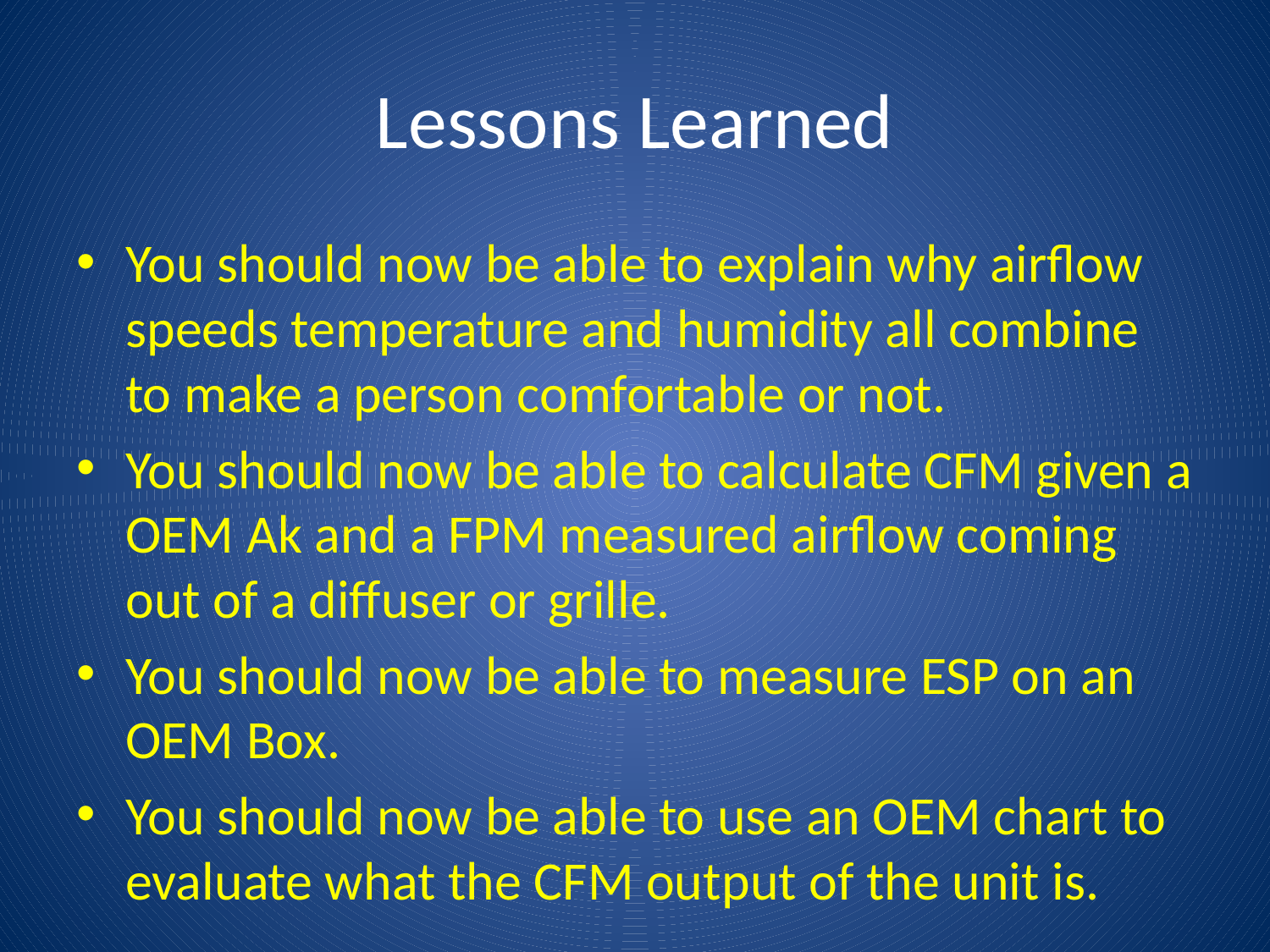

# Lessons Learned
You should now be able to explain why airflow speeds temperature and humidity all combine to make a person comfortable or not.
You should now be able to calculate CFM given a OEM Ak and a FPM measured airflow coming out of a diffuser or grille.
You should now be able to measure ESP on an OEM Box.
You should now be able to use an OEM chart to evaluate what the CFM output of the unit is.